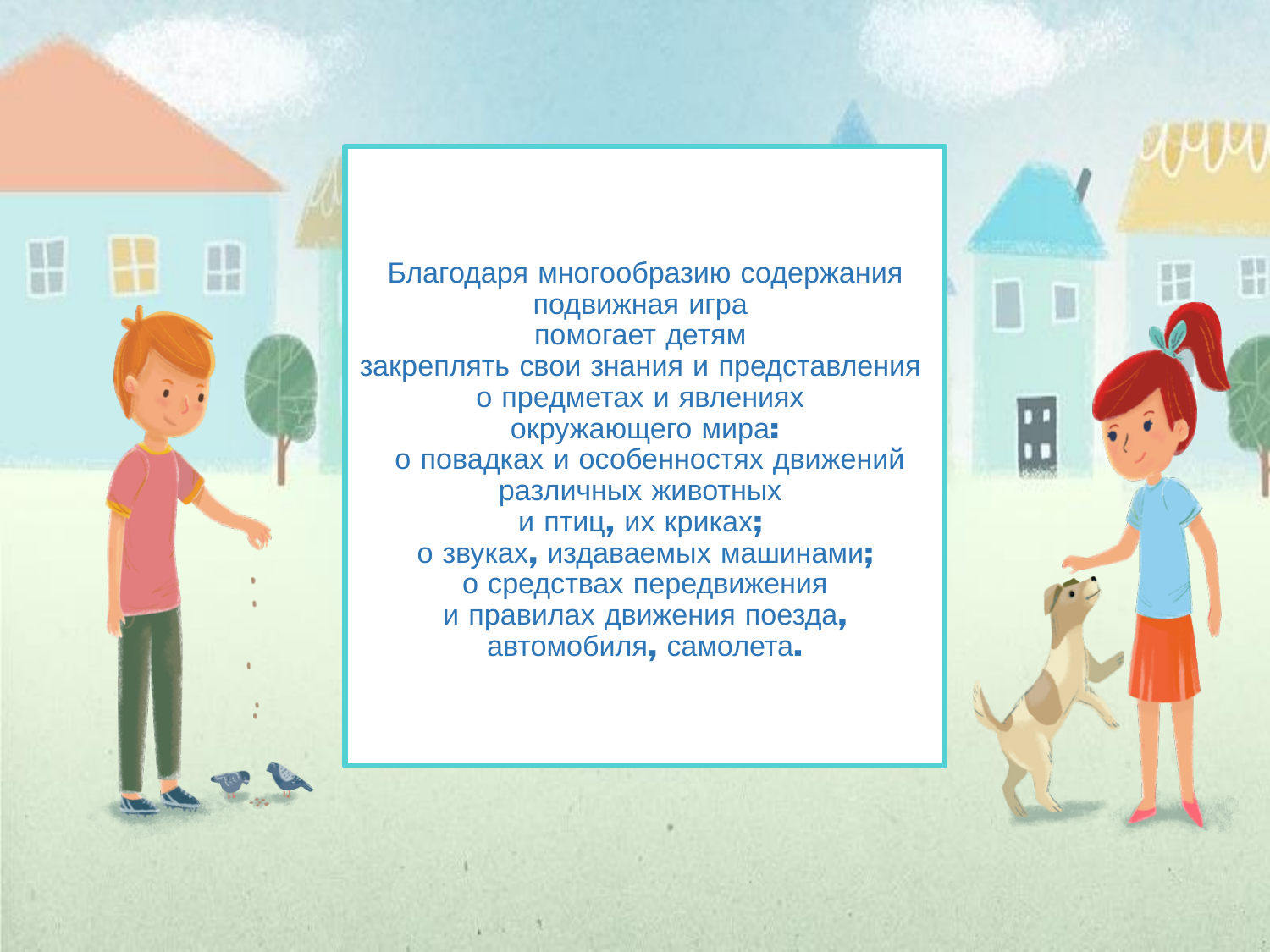

# Благодаря многообразию содержания подвижная игра помогает детям закреплять свои знания и представления о предметах и явлениях окружающего мира: о повадках и особенностях движений различных животных и птиц, их криках; о звуках, издаваемых машинами; о средствах передвижения и правилах движения поезда, автомобиля, самолета.